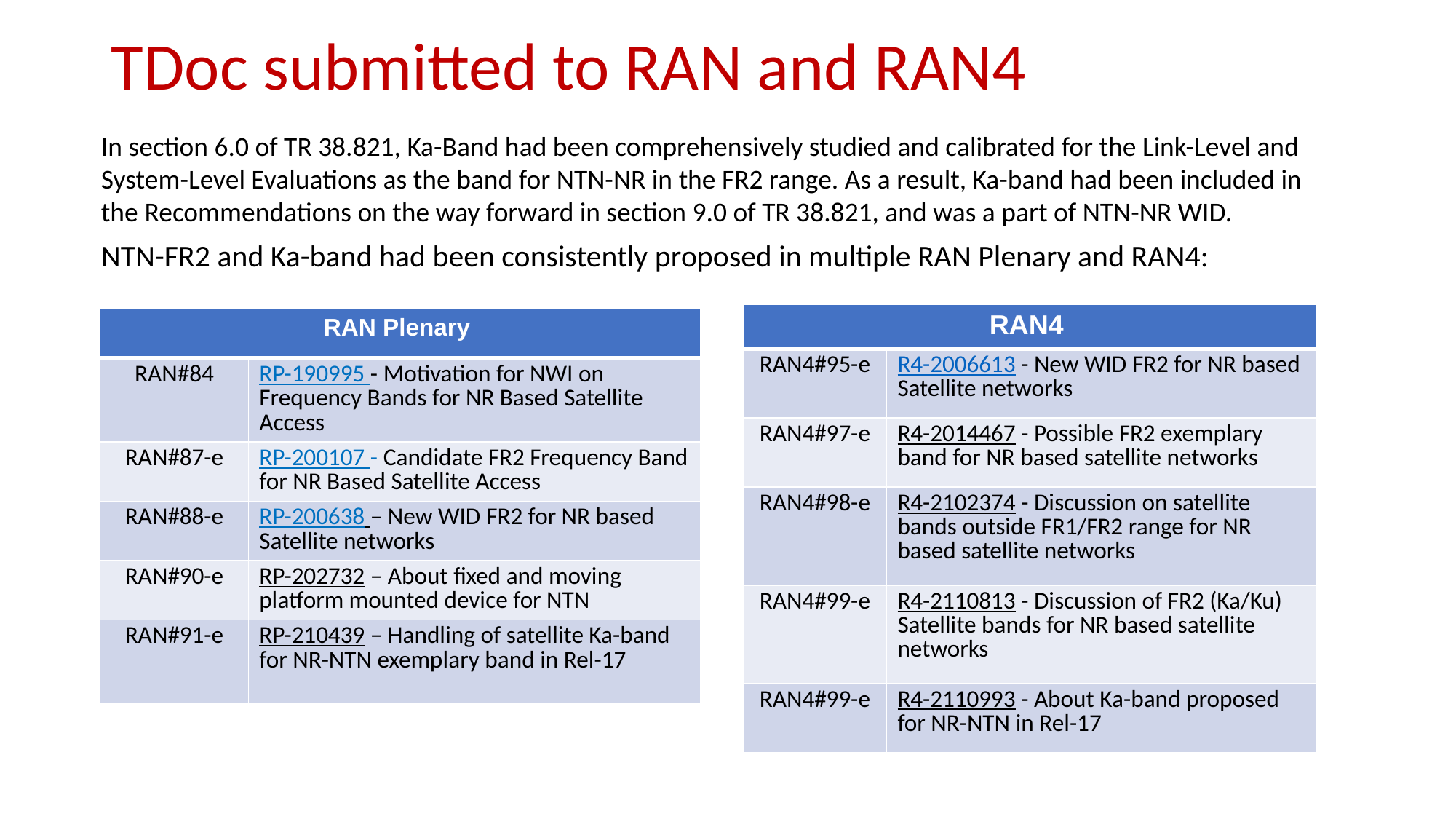

# TDoc submitted to RAN and RAN4
In section 6.0 of TR 38.821, Ka-Band had been comprehensively studied and calibrated for the Link-Level and System-Level Evaluations as the band for NTN-NR in the FR2 range. As a result, Ka-band had been included in the Recommendations on the way forward in section 9.0 of TR 38.821, and was a part of NTN-NR WID.
NTN-FR2 and Ka-band had been consistently proposed in multiple RAN Plenary and RAN4:

| RAN4 |  |
| --- | --- |
| RAN4#95-e | R4-2006613 - New WID FR2 for NR based Satellite networks |
| RAN4#97-e | R4-2014467 - Possible FR2 exemplary band for NR based satellite networks |
| RAN4#98-e | R4-2102374 - Discussion on satellite bands outside FR1/FR2 range for NR based satellite networks |
| RAN4#99-e | R4-2110813 - Discussion of FR2 (Ka/Ku) Satellite bands for NR based satellite networks |
| RAN4#99-e | R4-2110993 - About Ka-band proposed for NR-NTN in Rel-17 |
| RAN Plenary |  |
| --- | --- |
| RAN#84 | RP-190995 - Motivation for NWI on Frequency Bands for NR Based Satellite Access |
| RAN#87-e | RP-200107 - Candidate FR2 Frequency Band for NR Based Satellite Access |
| RAN#88-e | RP-200638 – New WID FR2 for NR based Satellite networks |
| RAN#90-e | RP-202732 – About fixed and moving platform mounted device for NTN |
| RAN#91-e | RP-210439 – Handling of satellite Ka-band for NR-NTN exemplary band in Rel-17 |